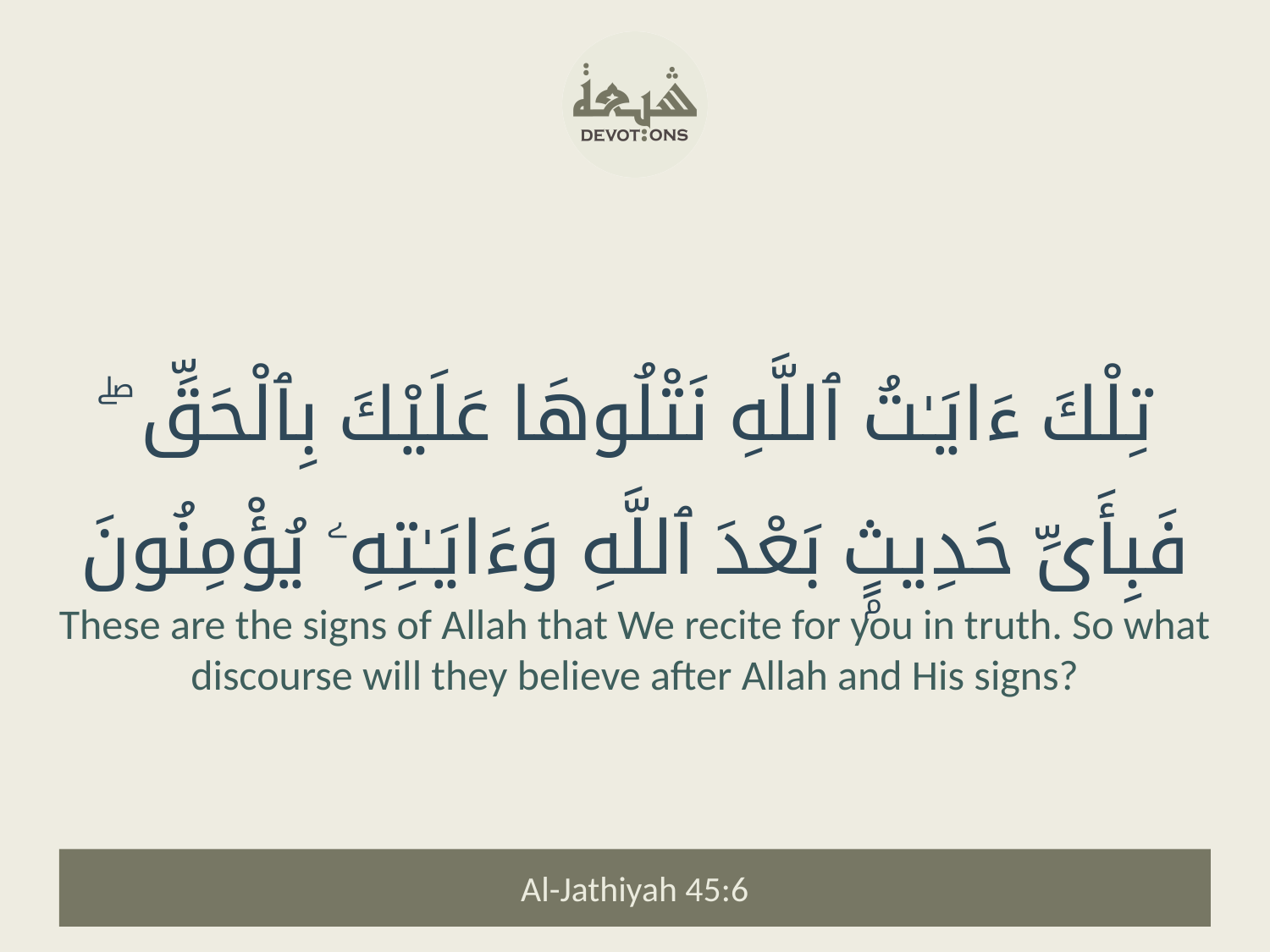

تِلْكَ ءَايَـٰتُ ٱللَّهِ نَتْلُوهَا عَلَيْكَ بِٱلْحَقِّ ۖ فَبِأَىِّ حَدِيثٍۭ بَعْدَ ٱللَّهِ وَءَايَـٰتِهِۦ يُؤْمِنُونَ
These are the signs of Allah that We recite for you in truth. So what discourse will they believe after Allah and His signs?
Al-Jathiyah 45:6